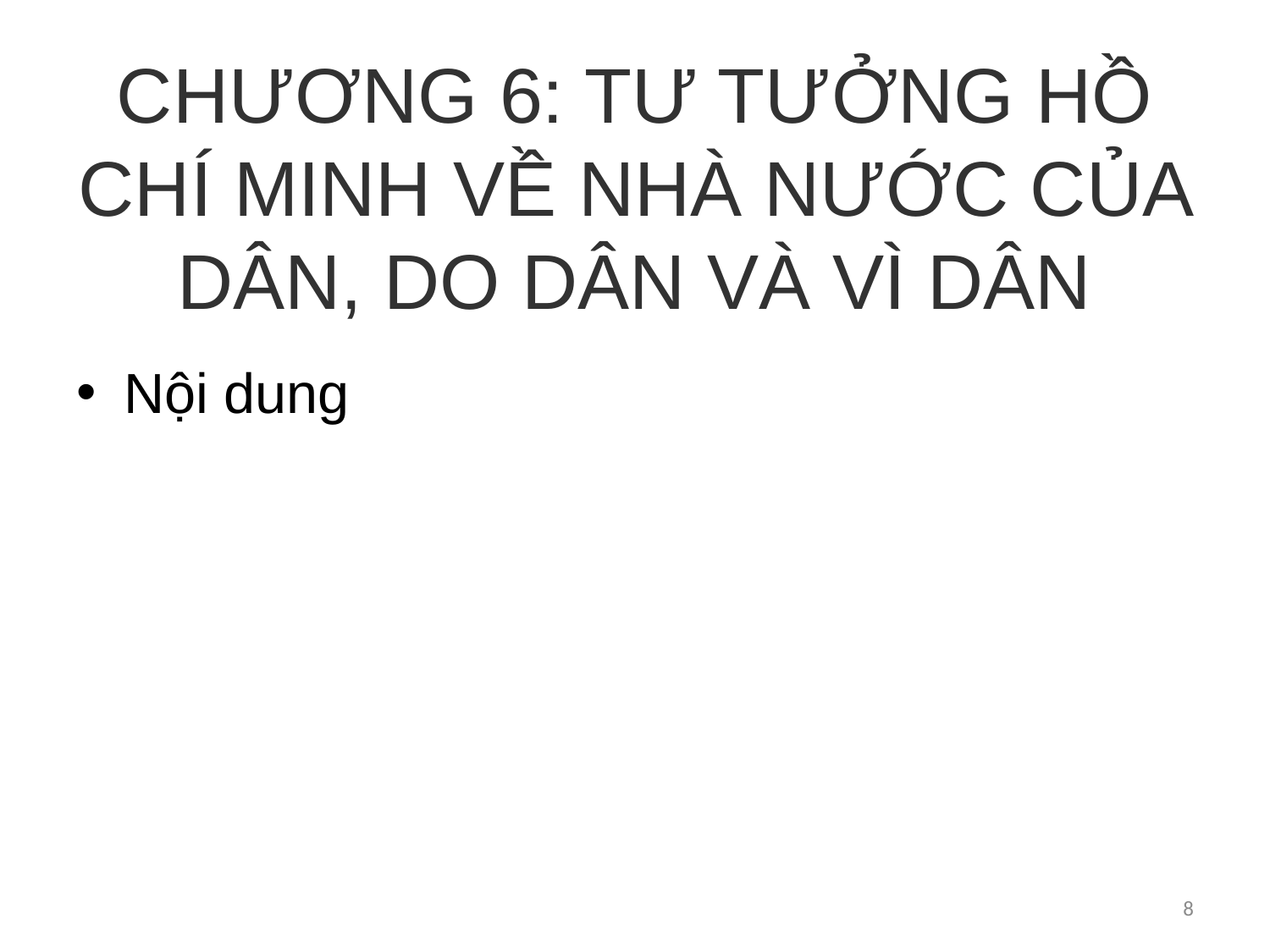

# CHƯƠNG 6: TƯ TƯỞNG HỒ CHÍ MINH VỀ NHÀ NƯỚC CỦA DÂN, DO DÂN VÀ VÌ DÂN
Nội dung

8